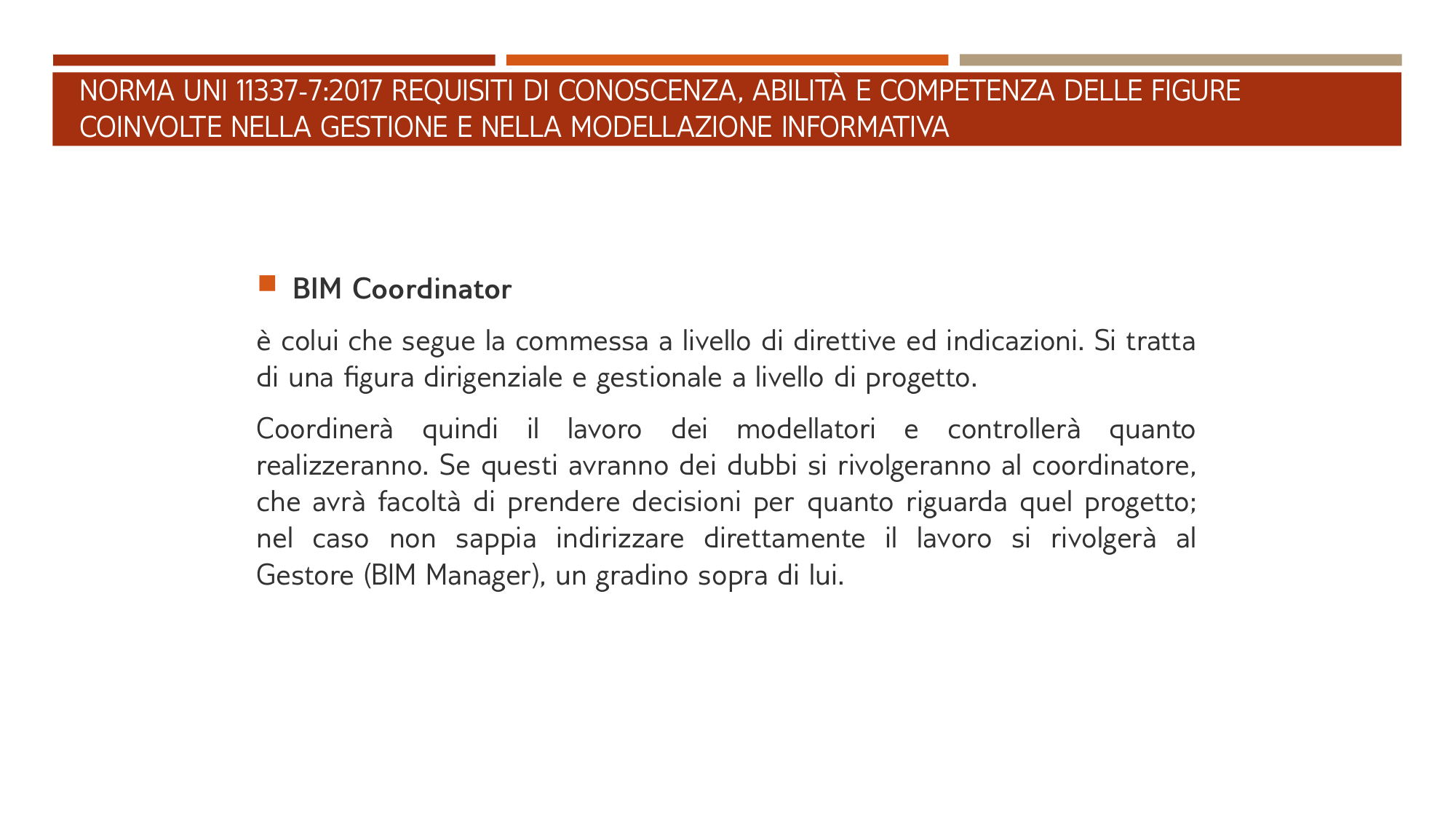

# Norma UNI 11337-7:2017 Requisiti di conoscenza, abilità e competenza delle figure coinvolte nella gestione e nella modellazione informativa
BIM Coordinator
è colui che segue la commessa a livello di direttive ed indicazioni. Si tratta di una figura dirigenziale e gestionale a livello di progetto.
Coordinerà quindi il lavoro dei modellatori e controllerà quanto realizzeranno. Se questi avranno dei dubbi si rivolgeranno al coordinatore, che avrà facoltà di prendere decisioni per quanto riguarda quel progetto; nel caso non sappia indirizzare direttamente il lavoro si rivolgerà al Gestore (BIM Manager), un gradino sopra di lui.